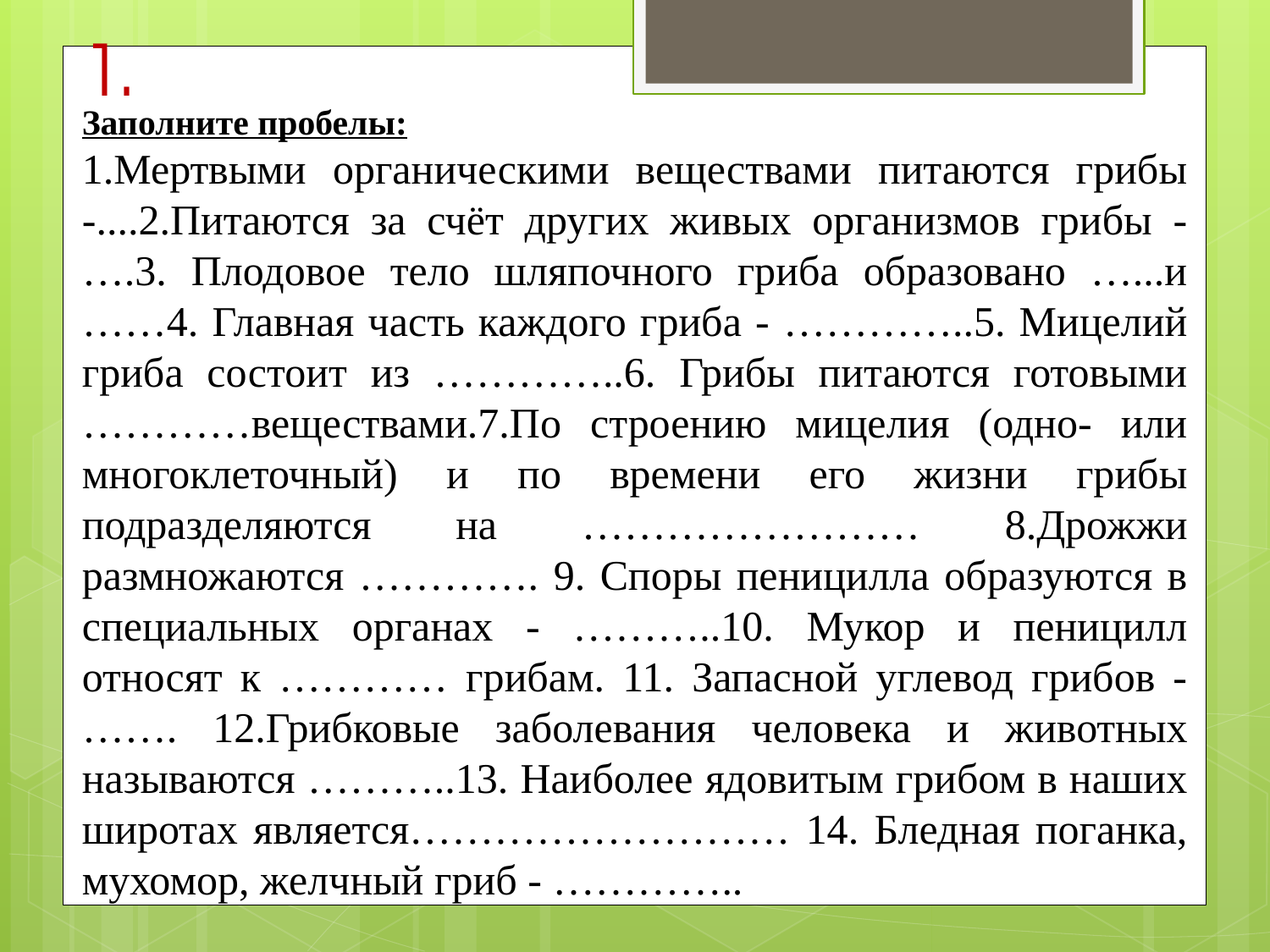

# 1.
Заполните пробелы:
1.Мертвыми органическими веществами питаются грибы -....2.Питаются за счёт других живых организмов грибы - ….3. Плодовое тело шляпочного гриба образовано …...и ……4. Главная часть каждого гриба - …………..5. Мицелий гриба состоит из …………..6. Грибы питаются готовыми …………веществами.7.По строению мицелия (одно- или многоклеточный) и по времени его жизни грибы подразделяются на …………………… 8.Дрожжи размножаются …………. 9. Споры пеницилла образуются в специальных органах - ………..10. Мукор и пеницилл относят к ………… грибам. 11. Запасной углевод грибов - ……. 12.Грибковые заболевания человека и животных называются ………..13. Наиболее ядовитым грибом в наших широтах является……………………… 14. Бледная поганка, мухомор, желчный гриб - …………..